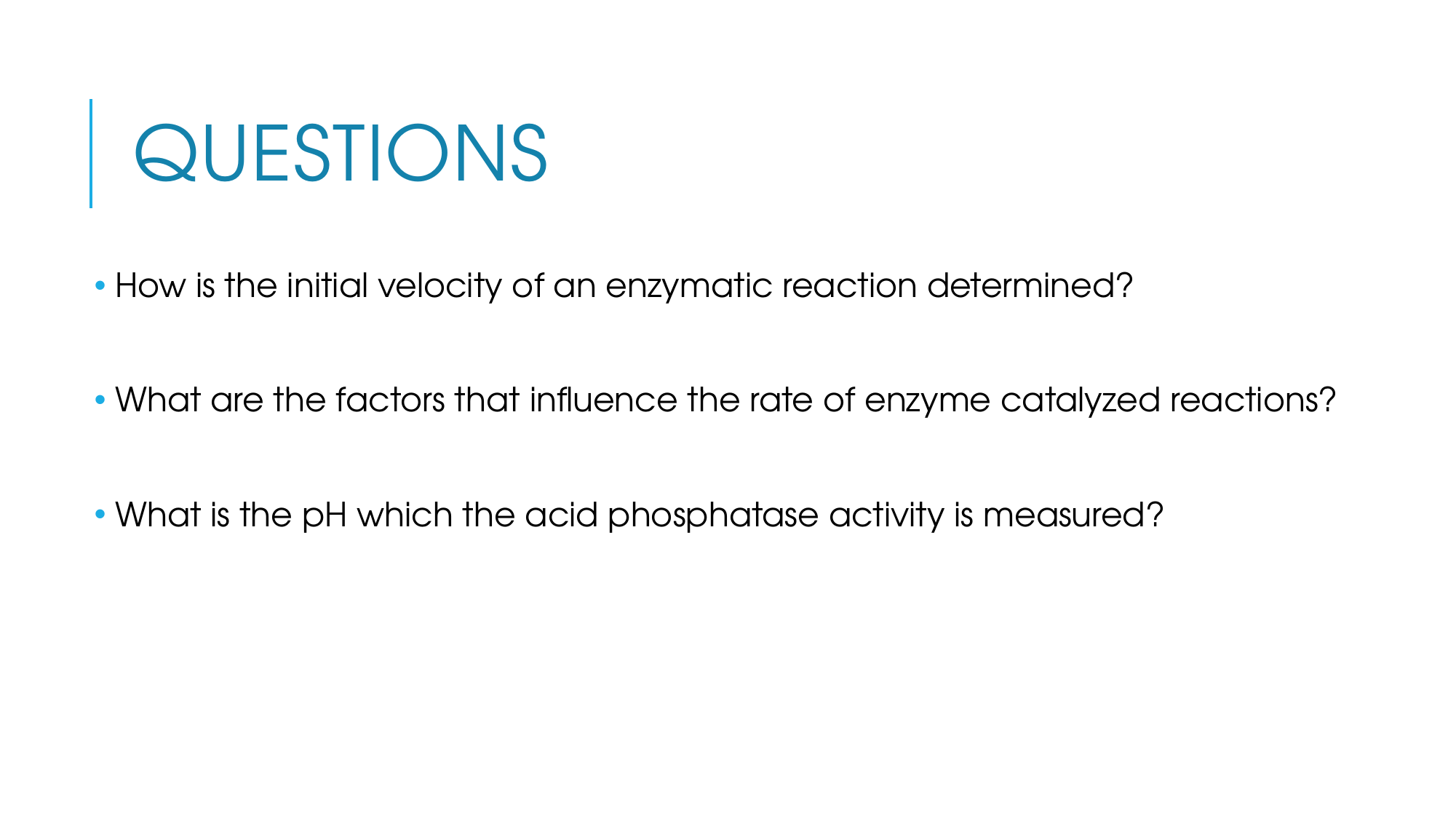

# Questions
 How is the initial velocity of an enzymatic reaction determined?

 What are the factors that influence the rate of enzyme catalyzed reactions?

 What is the pH which the acid phosphatase activity is measured?